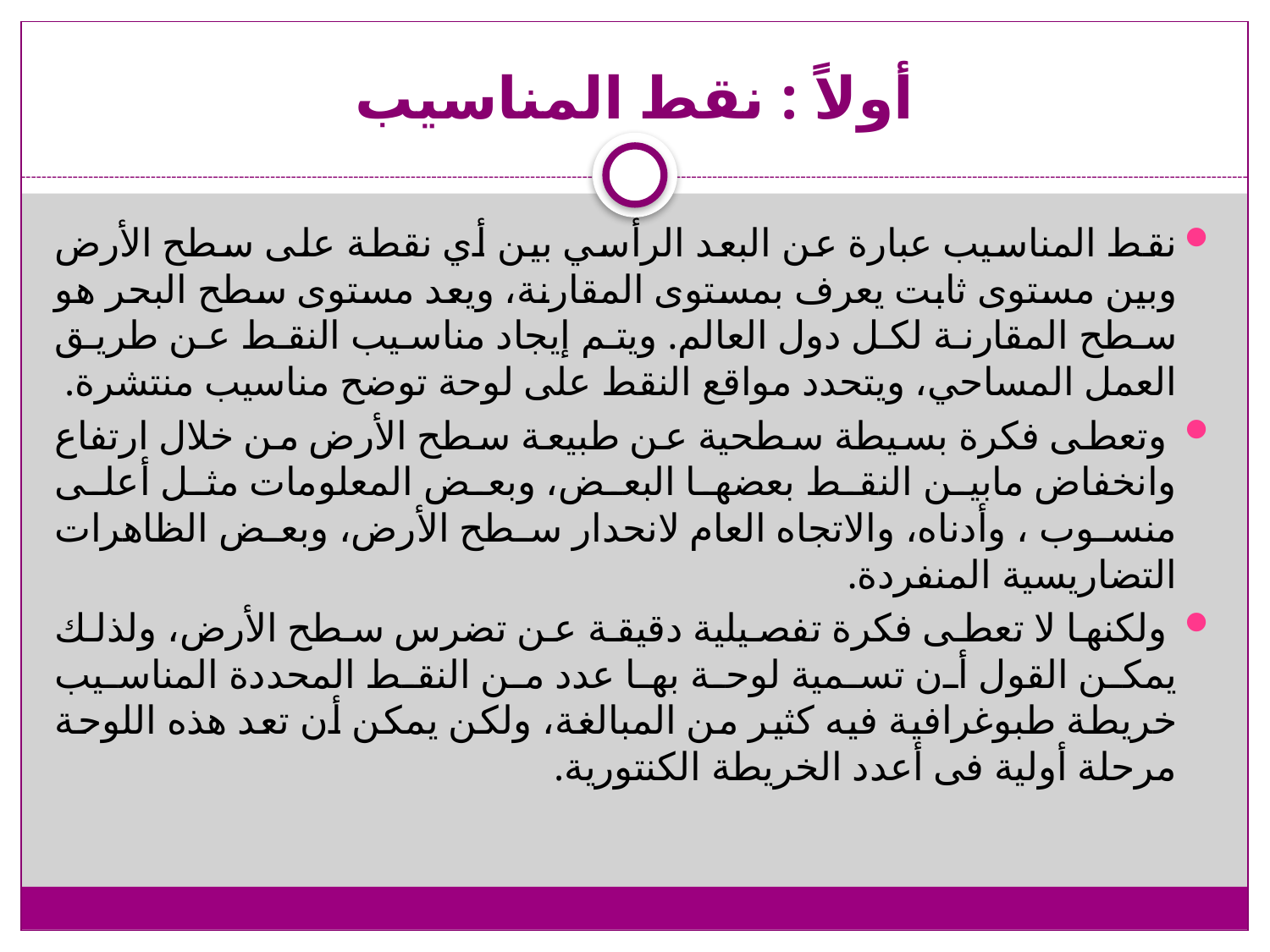

# أولاً : نقط المناسيب
نقط المناسيب عبارة عن البعد الرأسي بين أي نقطة على سطح الأرض وبين مستوى ثابت يعرف بمستوى المقارنة، ويعد مستوى سطح البحر هو سطح المقارنة لكل دول العالم. ويتم إيجاد مناسيب النقط عن طريق العمل المساحي، ويتحدد مواقع النقط على لوحة توضح مناسيب منتشرة.
 وتعطى فكرة بسيطة سطحية عن طبيعة سطح الأرض من خلال ارتفاع وانخفاض مابين النقط بعضها البعض، وبعض المعلومات مثل أعلى منسوب ، وأدناه، والاتجاه العام لانحدار سطح الأرض، وبعض الظاهرات التضاريسية المنفردة.
 ولكنها لا تعطى فكرة تفصيلية دقيقة عن تضرس سطح الأرض، ولذلك يمكن القول أن تسمية لوحة بها عدد من النقط المحددة المناسيب خريطة طبوغرافية فيه كثير من المبالغة، ولكن يمكن أن تعد هذه اللوحة مرحلة أولية فى أعدد الخريطة الكنتورية.